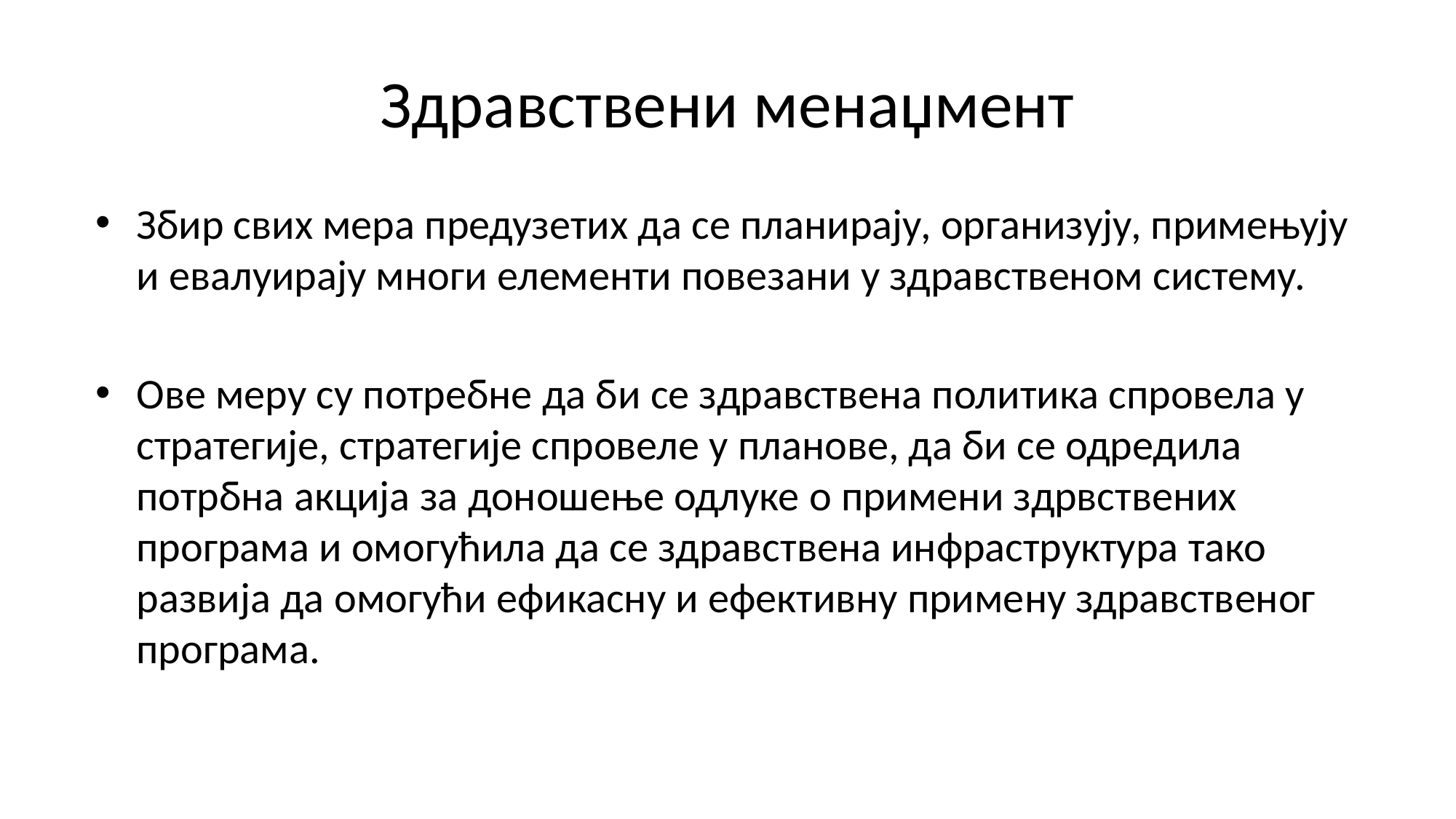

# Здравствени менаџмент
Збир свих мера предузетих да се планирају, организују, примењују и евалуирају многи елементи повезани у здравственом систему.

Ове меру су потребне да би се здравствена политика спровела у стратегије, стратегије спровеле у планове, да би се одредила потрбна акција за доношење одлуке о примени здрвствених програма и омогућила да се здравствена инфраструктура тако развија да омогући ефикасну и ефективну примену здравственог програма.